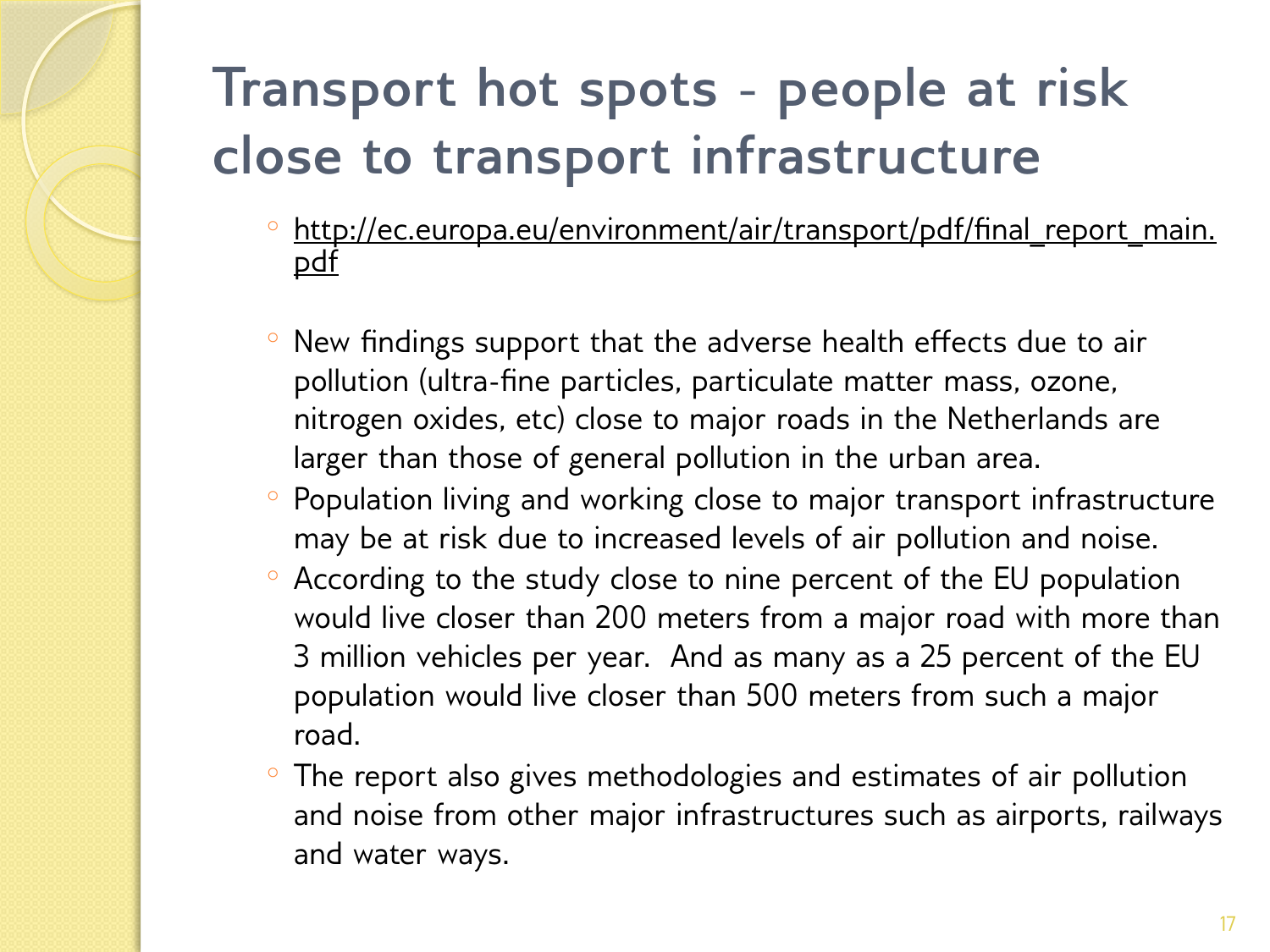

# Transport hot spots - people at risk close to transport infrastructure
http://ec.europa.eu/environment/air/transport/pdf/final_report_main.pdf
New findings support that the adverse health effects due to air pollution (ultra-fine particles, particulate matter mass, ozone, nitrogen oxides, etc) close to major roads in the Netherlands are larger than those of general pollution in the urban area.
Population living and working close to major transport infrastructure may be at risk due to increased levels of air pollution and noise.
According to the study close to nine percent of the EU population would live closer than 200 meters from a major road with more than 3 million vehicles per year.  And as many as a 25 percent of the EU population would live closer than 500 meters from such a major road.
The report also gives methodologies and estimates of air pollution and noise from other major infrastructures such as airports, railways and water ways.

17